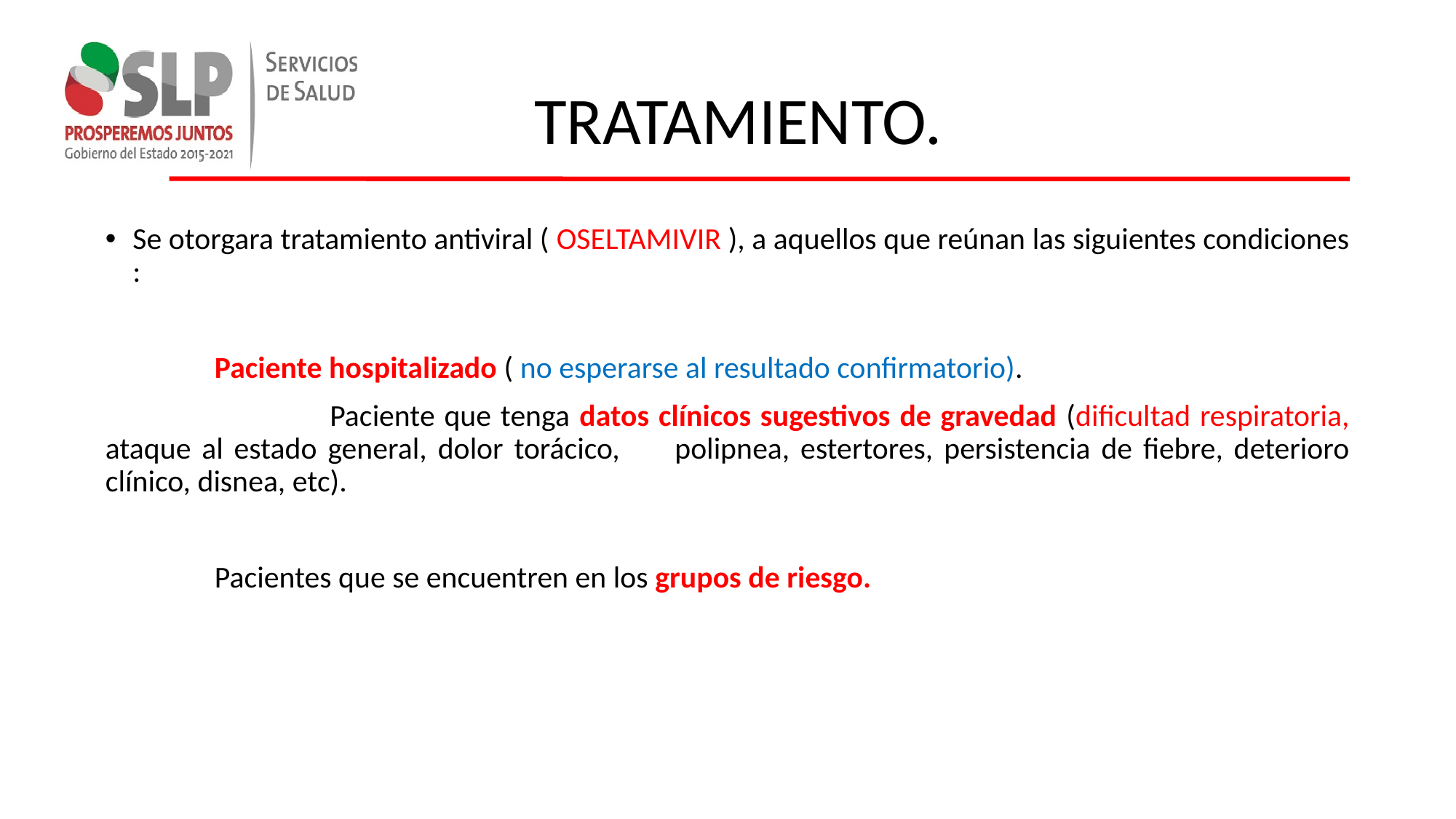

# TRATAMIENTO.
Se otorgara tratamiento antiviral ( OSELTAMIVIR ), a aquellos que reúnan las siguientes condiciones :

	Paciente hospitalizado ( no esperarse al resultado confirmatorio).
                        Paciente que tenga datos clínicos sugestivos de gravedad (dificultad respiratoria, ataque al estado general, dolor torácico, 	polipnea, estertores, persistencia de fiebre, deterioro clínico, disnea, etc).

	Pacientes que se encuentren en los grupos de riesgo.